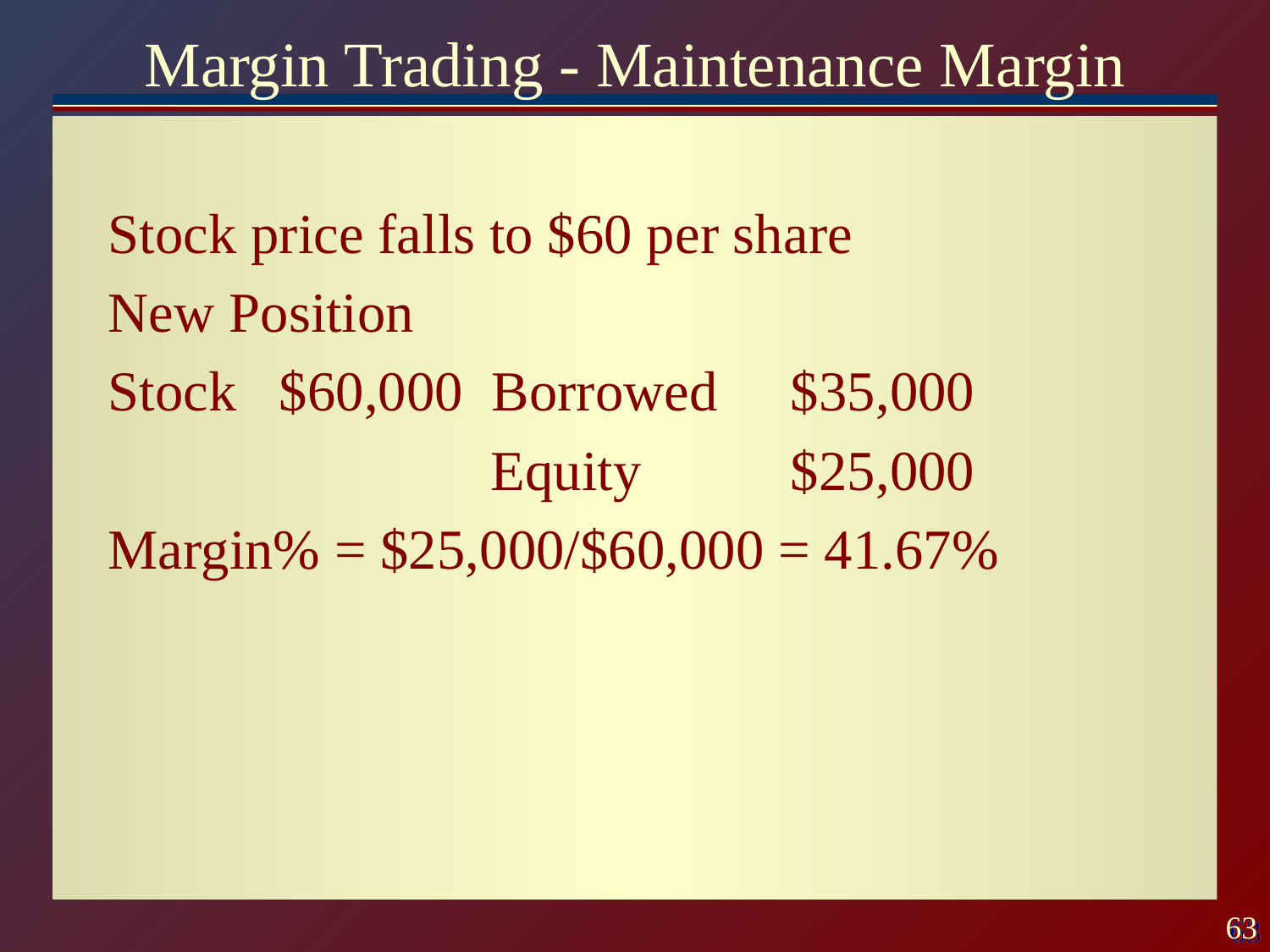

# Margin Trading - Maintenance Margin
Stock price falls to $60 per share
New Position
Stock   $60,000  Borrowed   	$35,000
                           Equity          	$25,000
Margin% = $25,000/$60,000 = 41.67%